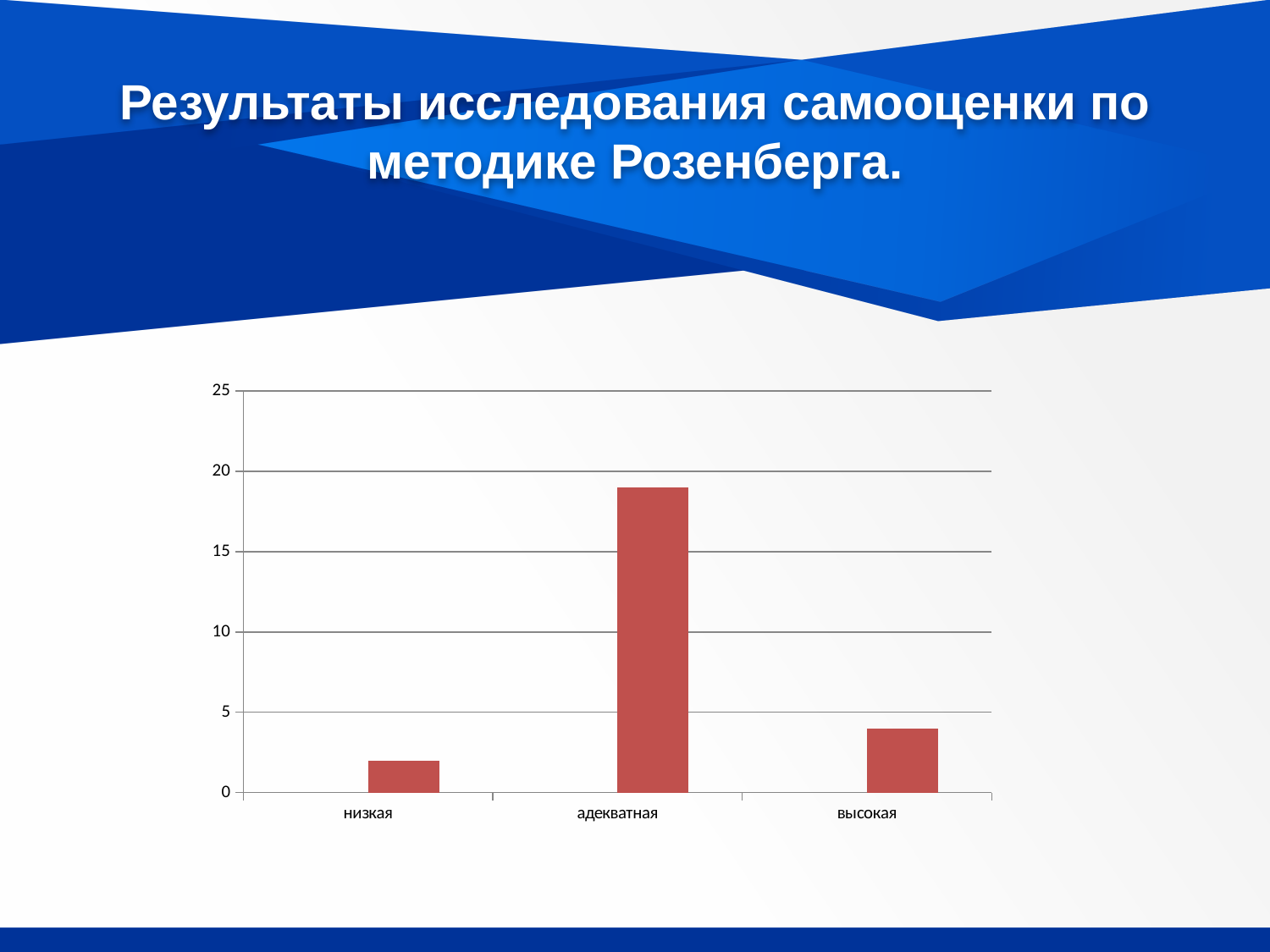

# Результаты исследования самооценки по методике Розенберга.

### Chart

| Category | Ряд 1 | Ряд 2 |
|---|---|---|
| низкая | None | 2.0 |
| адекватная | None | 19.0 |
| высокая | None | 4.0 |